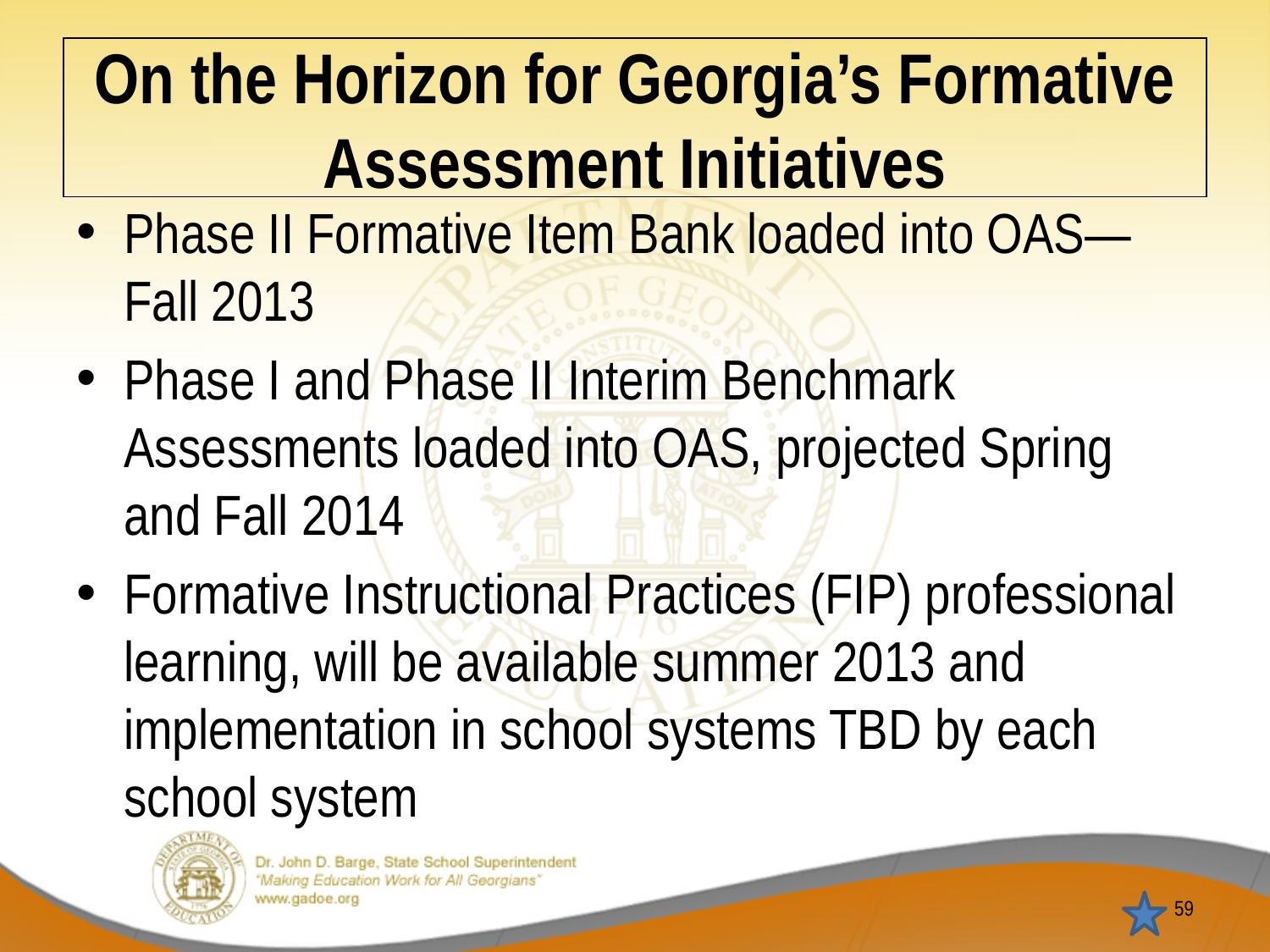

# On the Horizon for Georgia’s Formative Assessment Initiatives
Phase II Formative Item Bank loaded into OAS—Fall 2013
Phase I and Phase II Interim Benchmark Assessments loaded into OAS, projected Spring and Fall 2014
Formative Instructional Practices (FIP) professional learning, will be available summer 2013 and implementation in school systems TBD by each school system

59